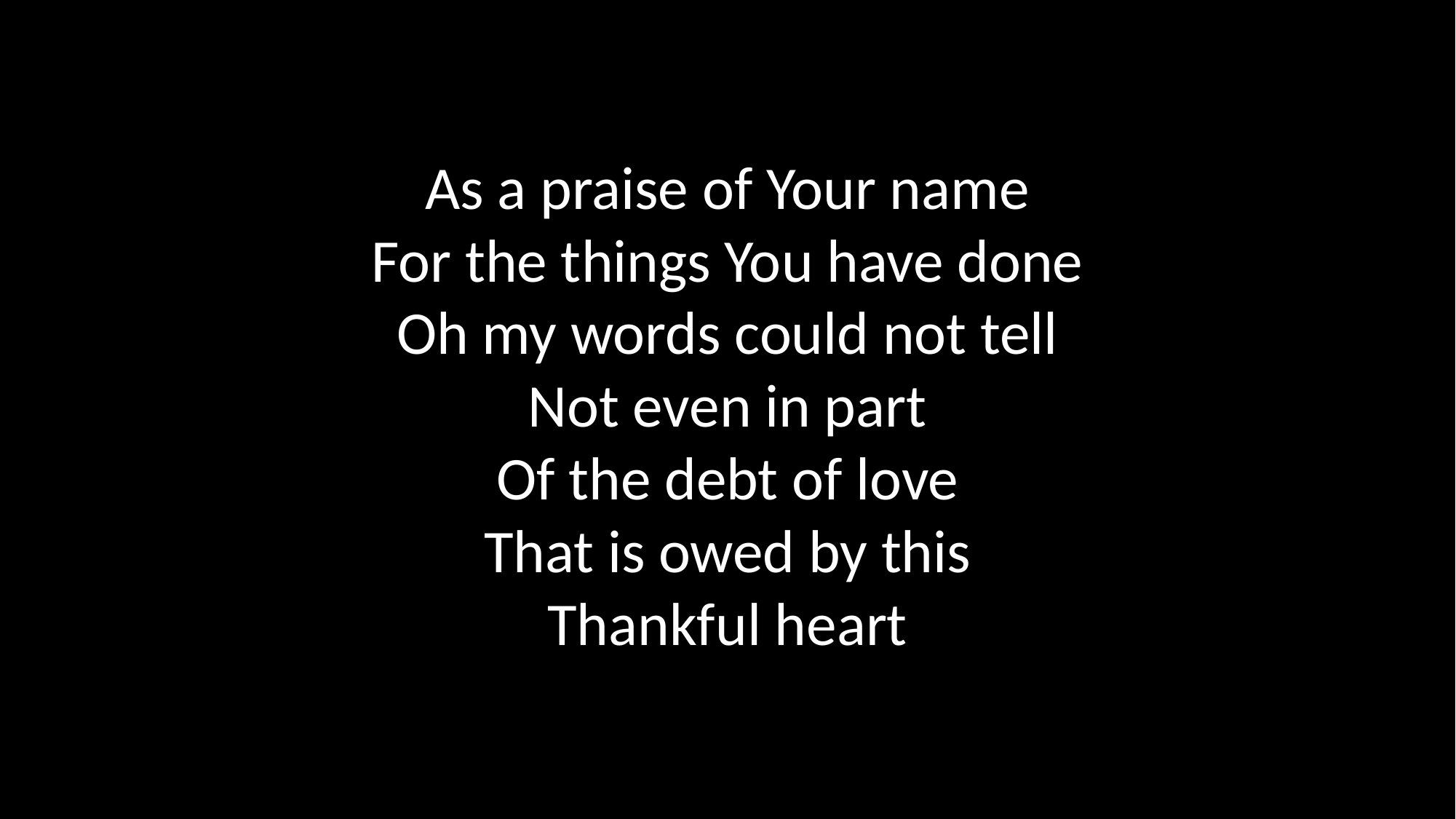

As a praise of Your name
For the things You have done
Oh my words could not tell
Not even in part
Of the debt of love
That is owed by this
Thankful heart